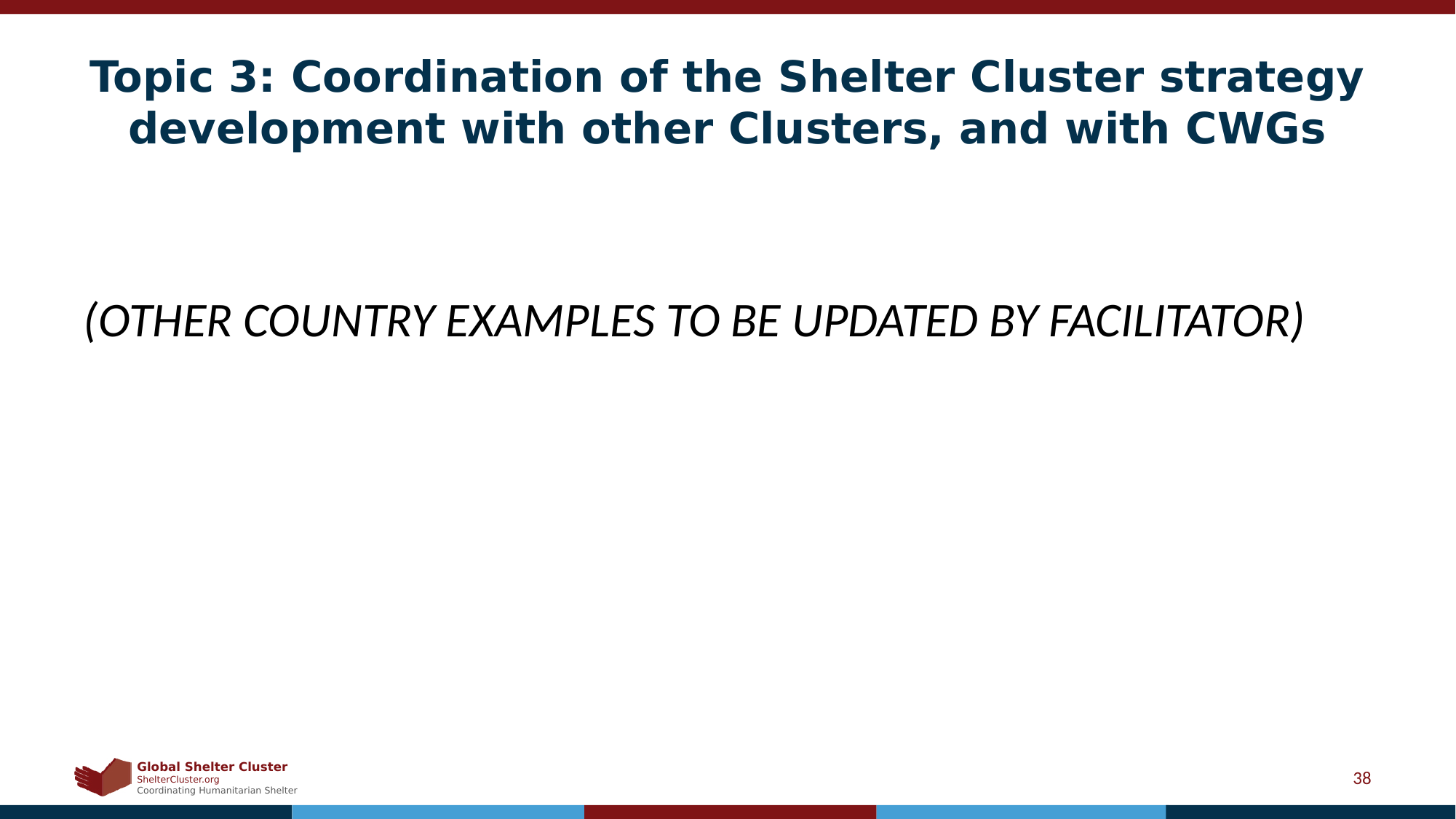

# Topic 3: Coordination of the Shelter Cluster strategy development with other Clusters, and with CWGs
(OTHER COUNTRY EXAMPLES TO BE UPDATED BY FACILITATOR)

38